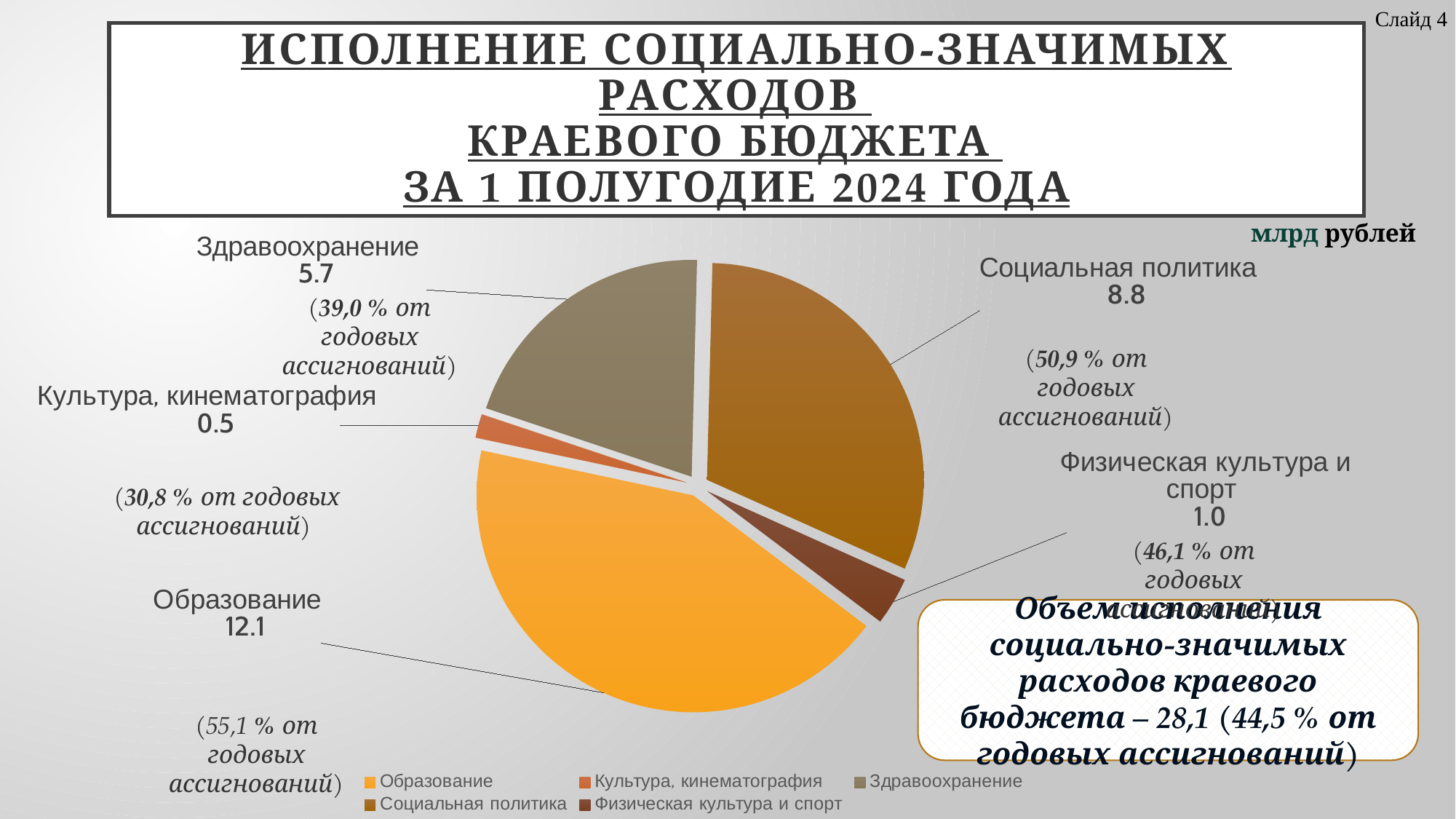

Слайд 4
# Исполнение социально-значимых расходов краевого бюджета за 1 полугодие 2024 года

### Chart

| Category | Столбец1 |
|---|---|
| Образование | 12.1 |
| Культура, кинематография | 0.5 |
| Здравоохранение | 5.7 |
| Социальная политика | 8.8 |
| Физическая культура и спорт | 1.0 |
млрд рублей
(39,0 % от годовых ассигнований)
(50,9 % от годовых ассигнований)
(30,8 % от годовых ассигнований)
(46,1 % от годовых ассигнований)
Объем исполнения социально-значимых расходов краевого бюджета – 28,1 (44,5 % от годовых ассигнований)
(55,1 % от годовых ассигнований)